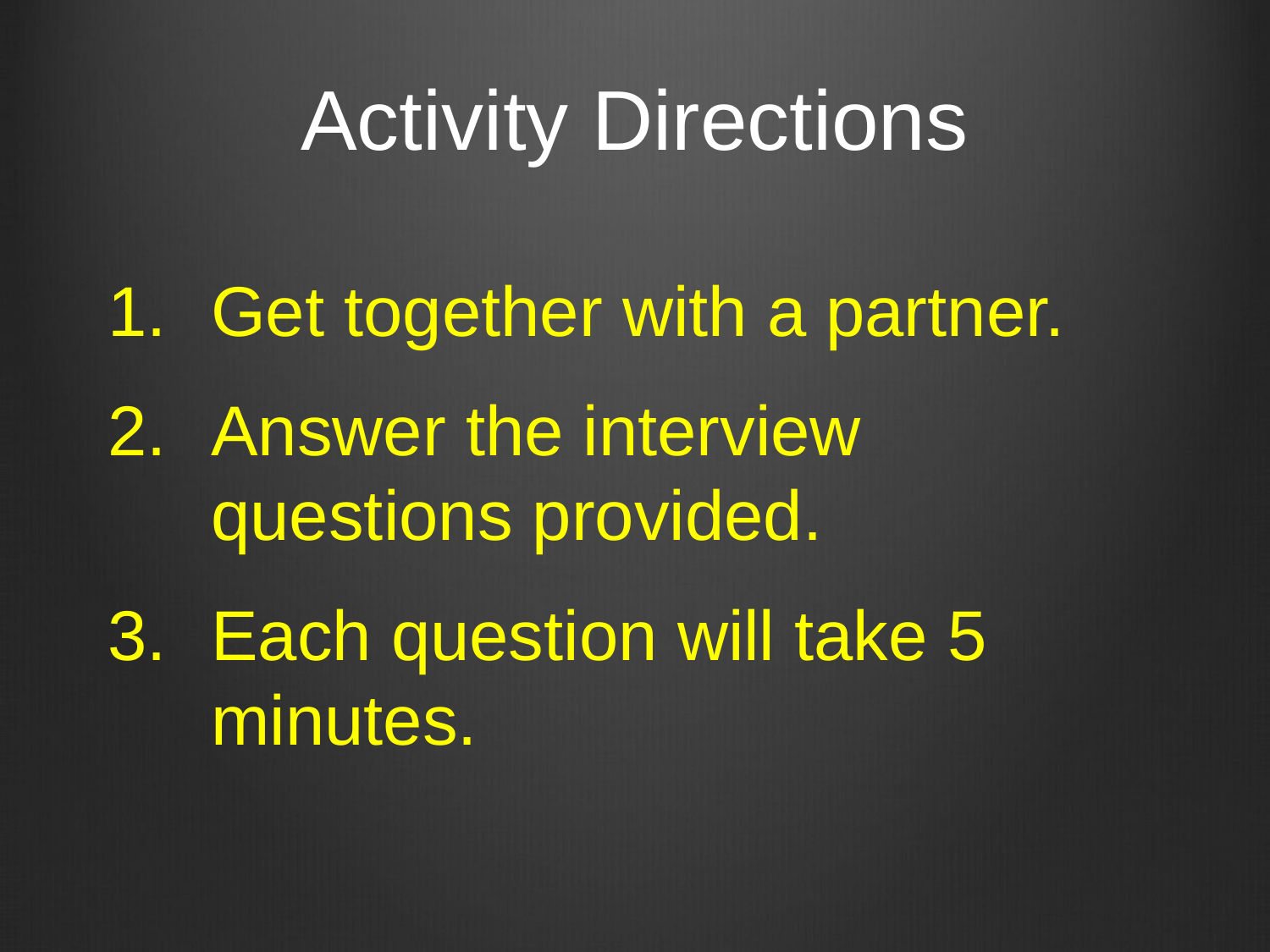

# Activity Directions
Get together with a partner.
Answer the interview questions provided.
Each question will take 5 minutes.